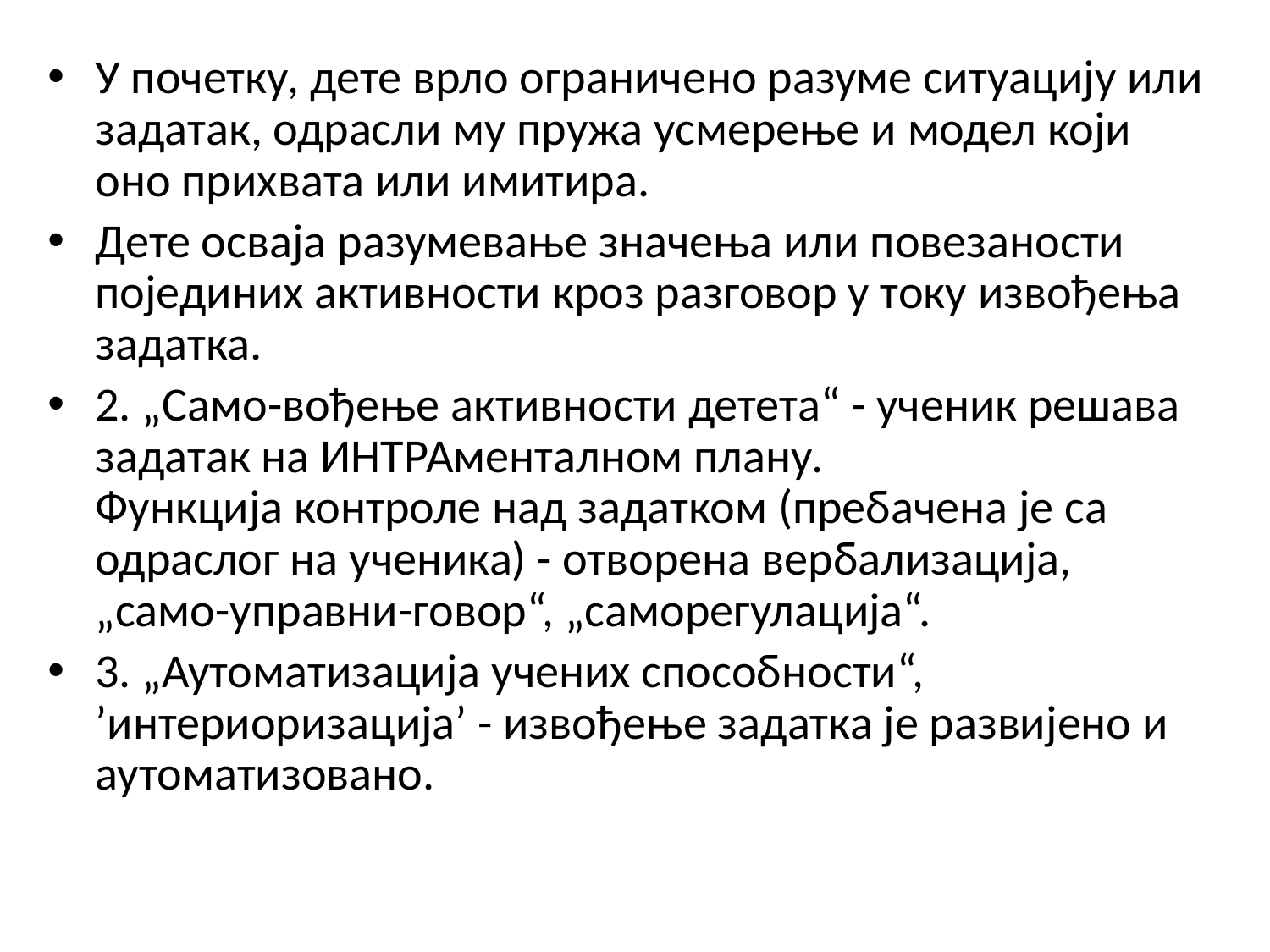

У почетку, дете врло ограничено разуме ситуацију или задатак, одрасли му пружа усмерење и модел који оно прихвата или имитира.
Дете осваја разумевање значења или повезаности појединих активности кроз разговор у току извођења задатка.
2. „Само-вођење активности детета“ - ученик решава  задатак на ИНТРАменталном плану.
Функција контроле над задатком (пребачена је са одраслог на ученика) - отворена вербализација, „само-управни-говор“, „саморегулација“.
3. „Аутоматизација учених способности“, ’интериоризација’ - извођење задатка је развијено и аутоматизовано.